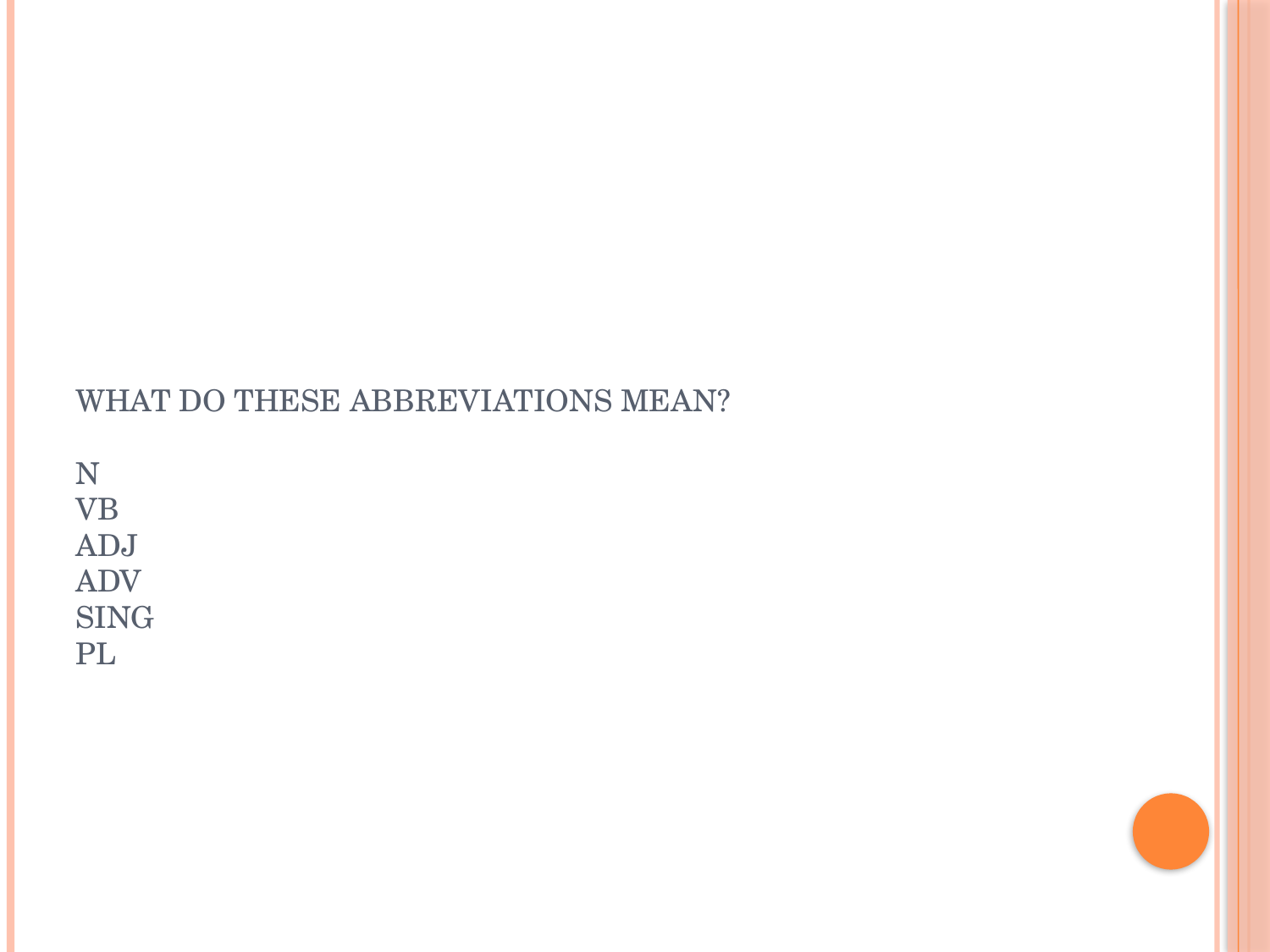

# What do these abbreviations mean? N vb adj adv sing pl